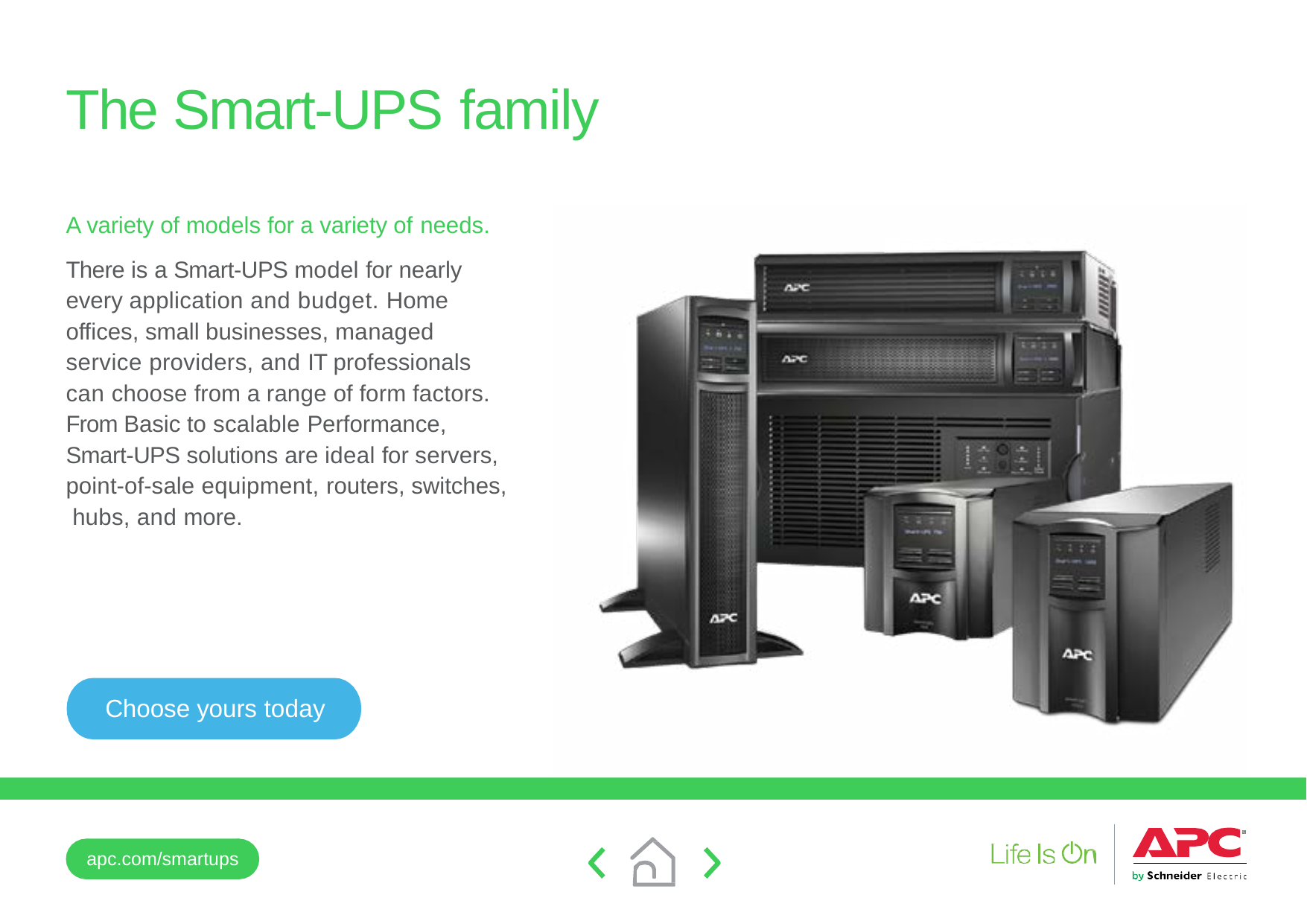

# The Smart-UPS family
A variety of models for a variety of needs.
There is a Smart-UPS model for nearly  every application and budget. Home  offices, small businesses, managed  service providers, and IT professionals  can choose from a range of form factors.  From Basic to scalable Performance, Smart-UPS solutions are ideal for servers,  point-of-sale equipment, routers, switches,  hubs, and more.

Choose yours today

apc.com/smartups